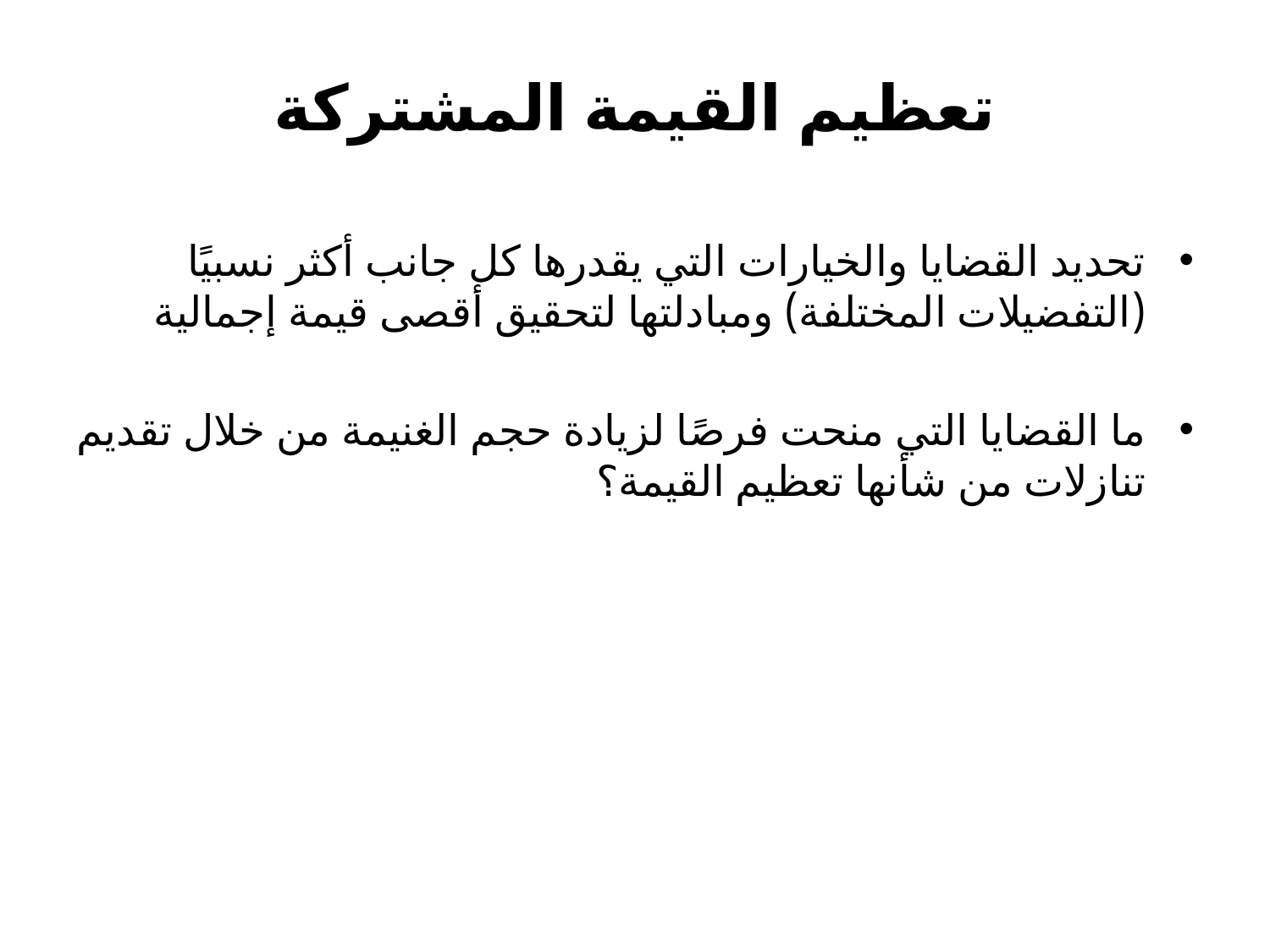

# تعظيم القيمة المشتركة
تحديد القضايا والخيارات التي يقدرها كل جانب أكثر نسبيًا (التفضيلات المختلفة) ومبادلتها لتحقيق أقصى قيمة إجمالية

ما القضايا التي منحت فرصًا لزيادة حجم الغنيمة من خلال تقديم تنازلات من شأنها تعظيم القيمة؟